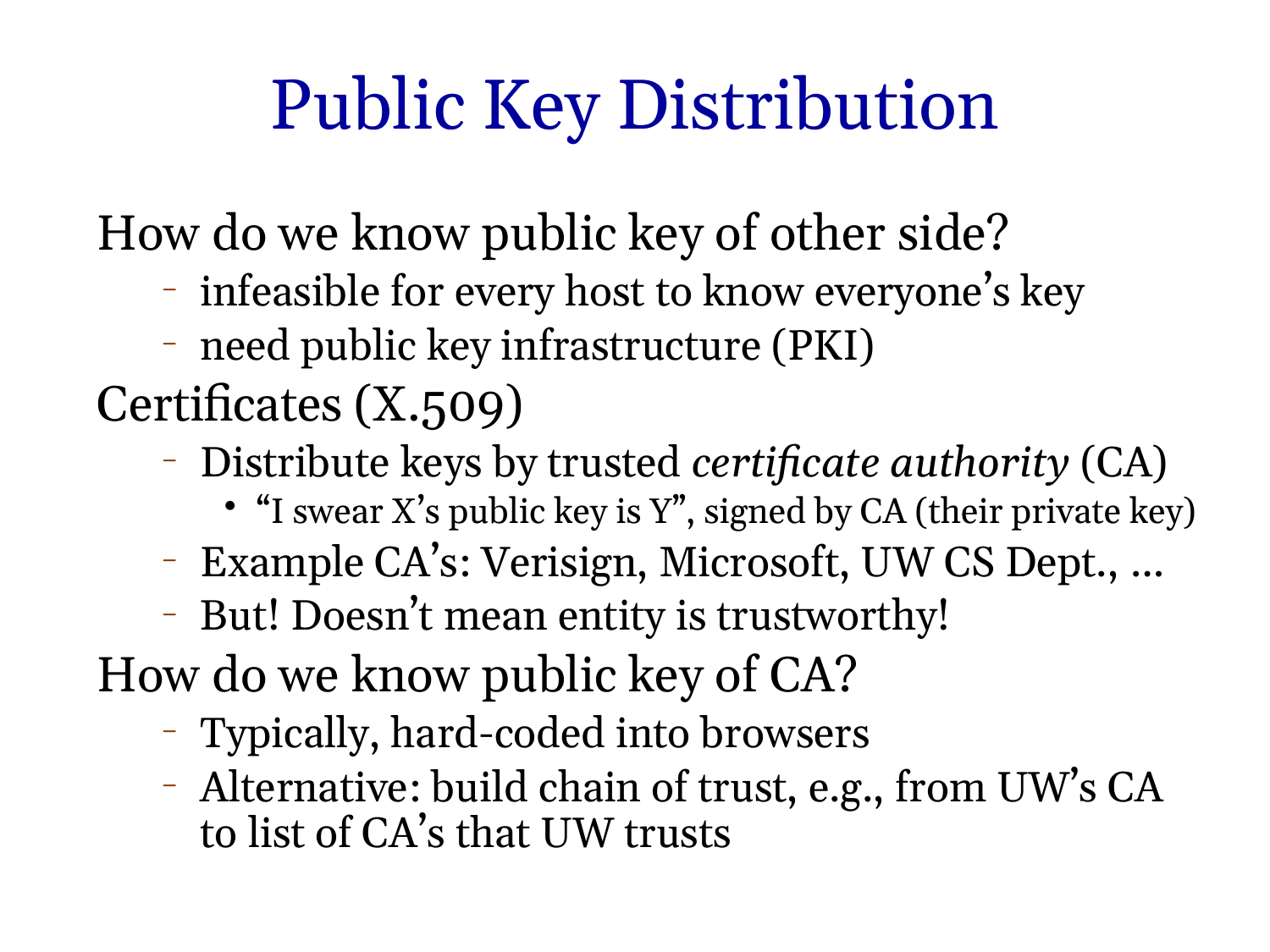

# Public Key Distribution
How do we know public key of other side?
infeasible for every host to know everyone’s key
need public key infrastructure (PKI)
Certificates (X.509)
Distribute keys by trusted certificate authority (CA)
“I swear X’s public key is Y”, signed by CA (their private key)
Example CA’s: Verisign, Microsoft, UW CS Dept., …
But! Doesn’t mean entity is trustworthy!
How do we know public key of CA?
Typically, hard-coded into browsers
Alternative: build chain of trust, e.g., from UW’s CA to list of CA’s that UW trusts